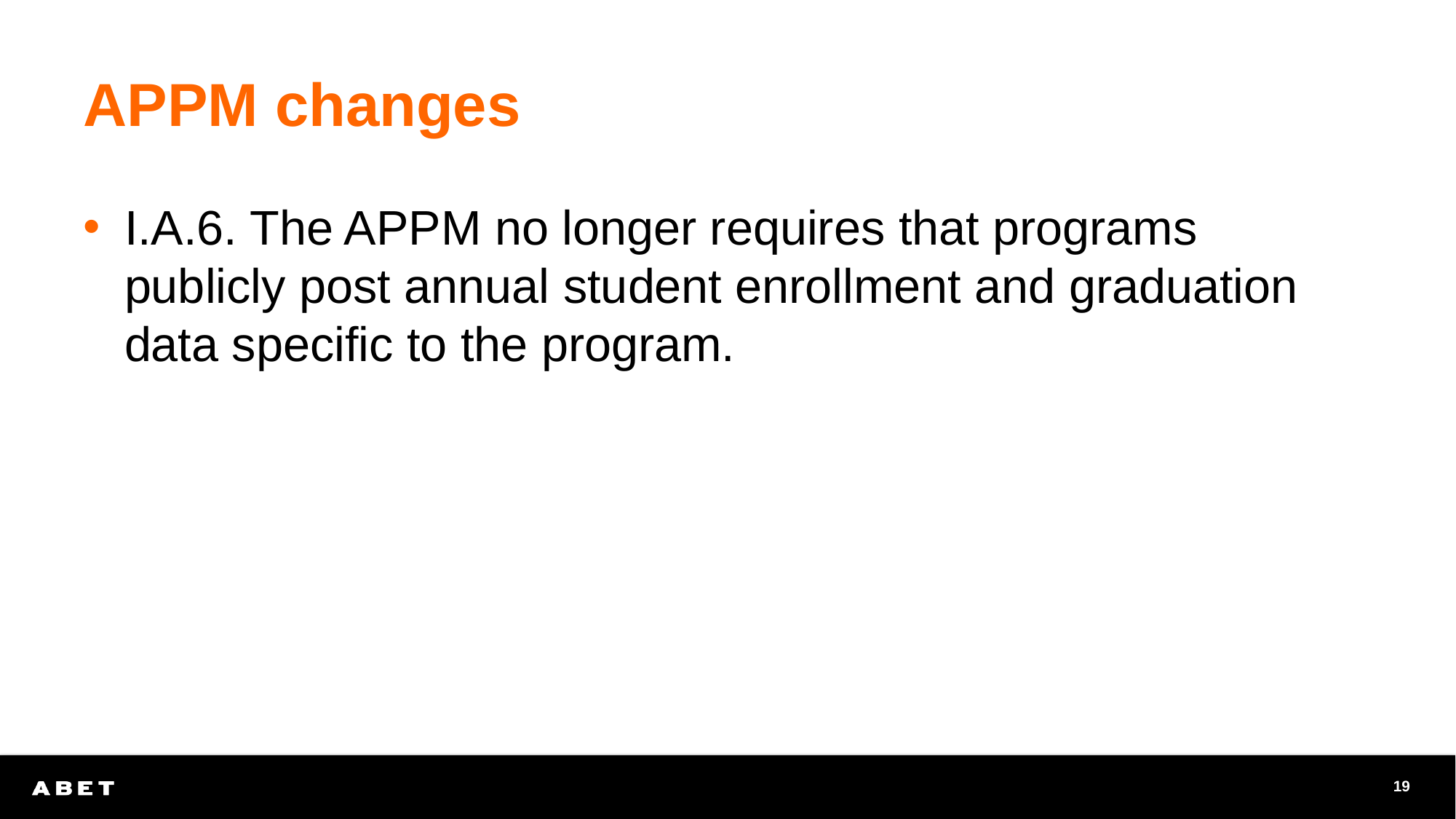

# APPM changes
I.A.6. The APPM no longer requires that programs publicly post annual student enrollment and graduation data specific to the program.